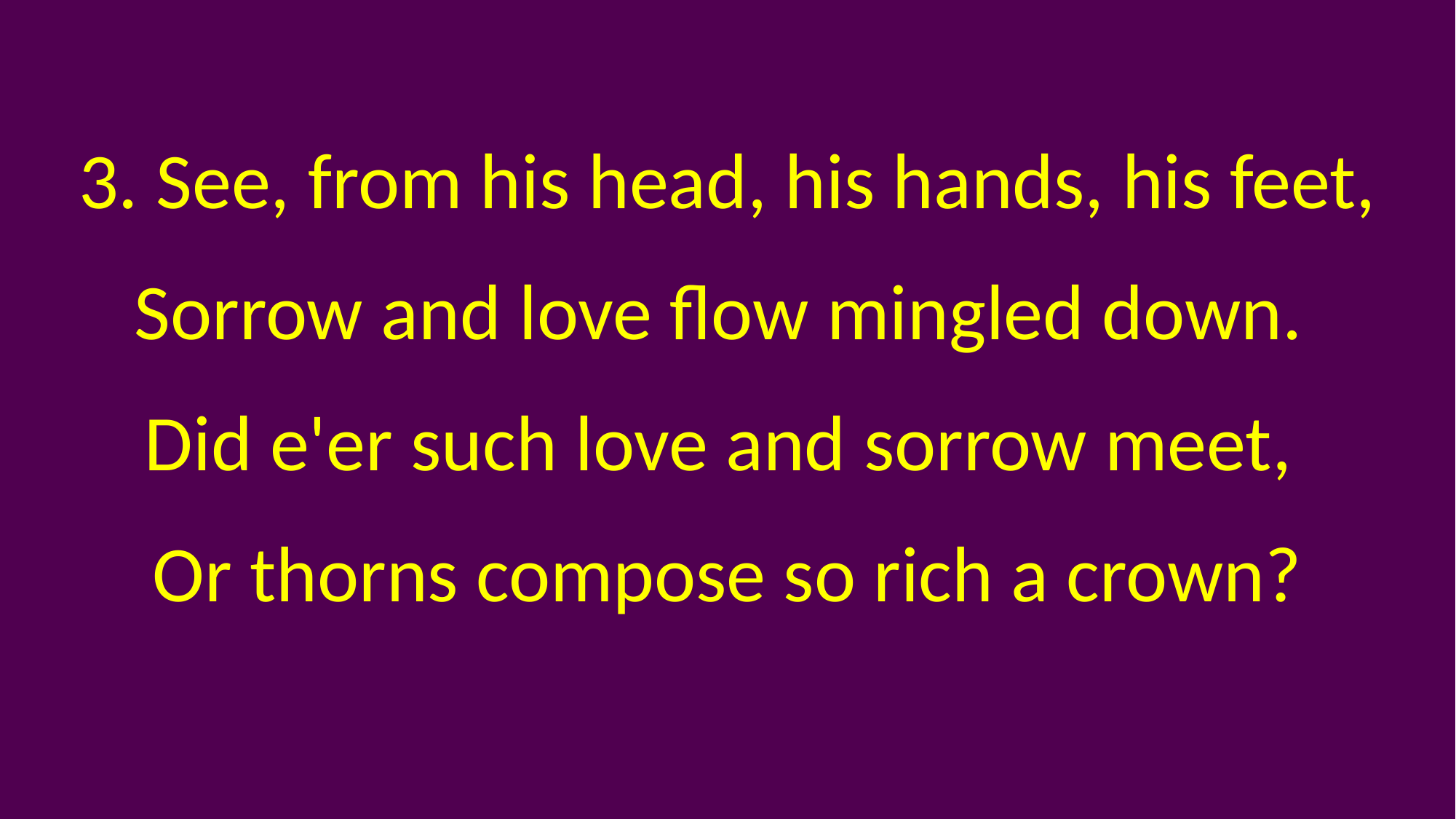

3. See, from his head, his hands, his feet,
Sorrow and love flow mingled down.
Did e'er such love and sorrow meet,
Or thorns compose so rich a crown?